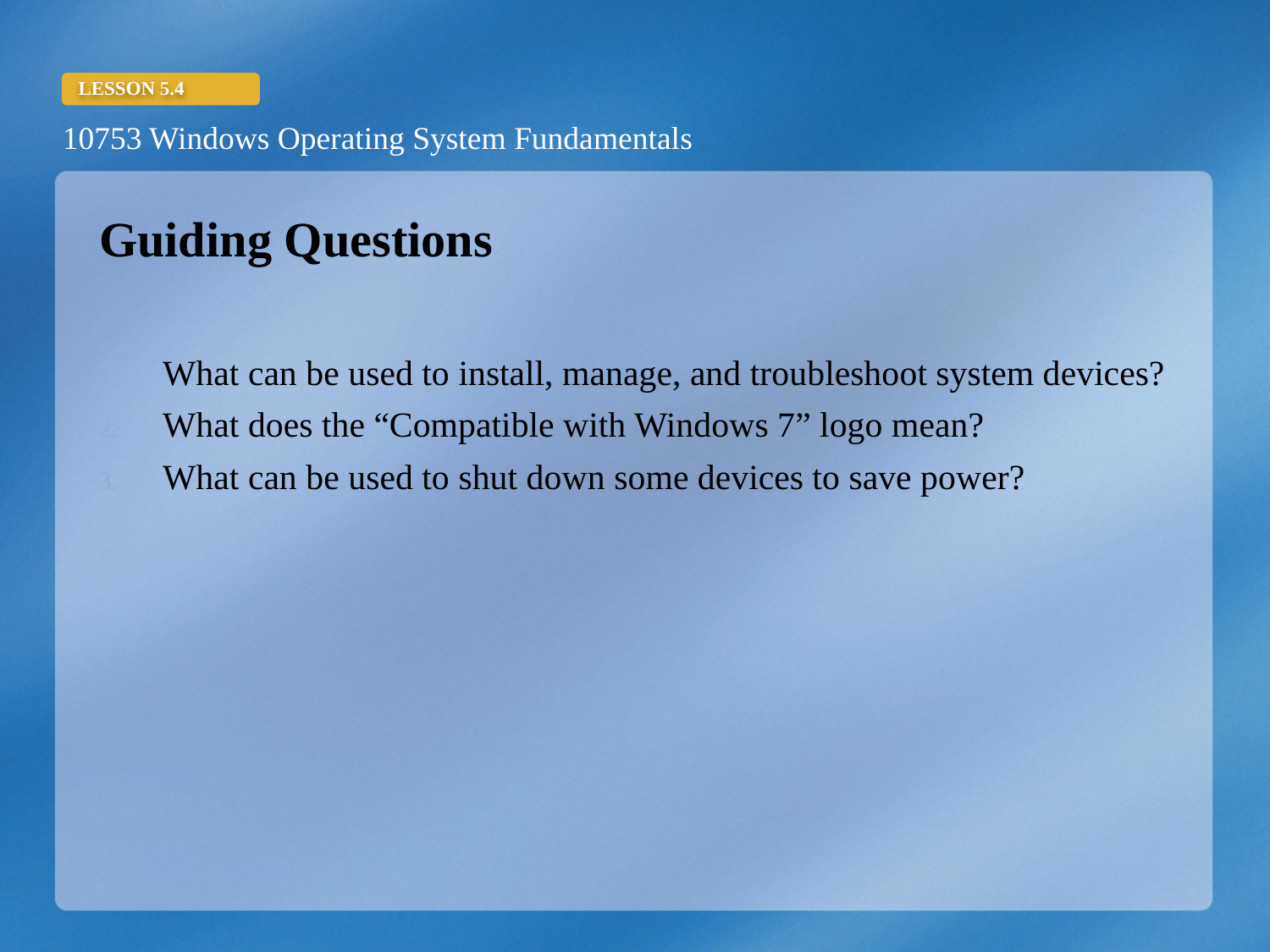

Guiding Questions

What can be used to install, manage, and troubleshoot system devices?
What does the “Compatible with Windows 7” logo mean?
What can be used to shut down some devices to save power?